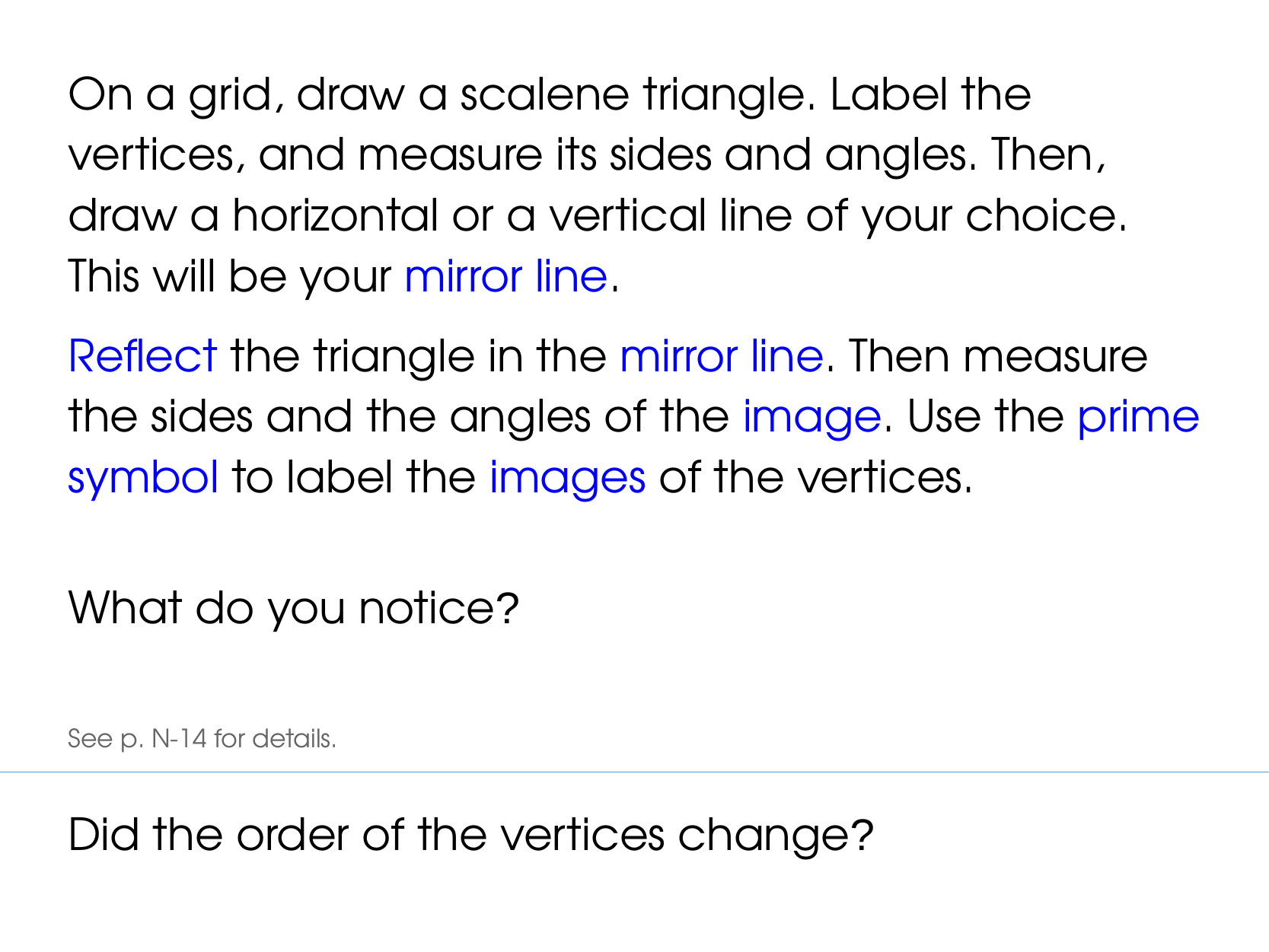

On a grid, draw a scalene triangle. Label the vertices, and measure its sides and angles. Then, draw a horizontal or a vertical line of your choice. This will be your mirror line.
Reflect the triangle in the mirror line. Then measure the sides and the angles of the image. Use the prime symbol to label the images of the vertices.
What do you notice?
See p. N-14 for details.
Did the order of the vertices change?